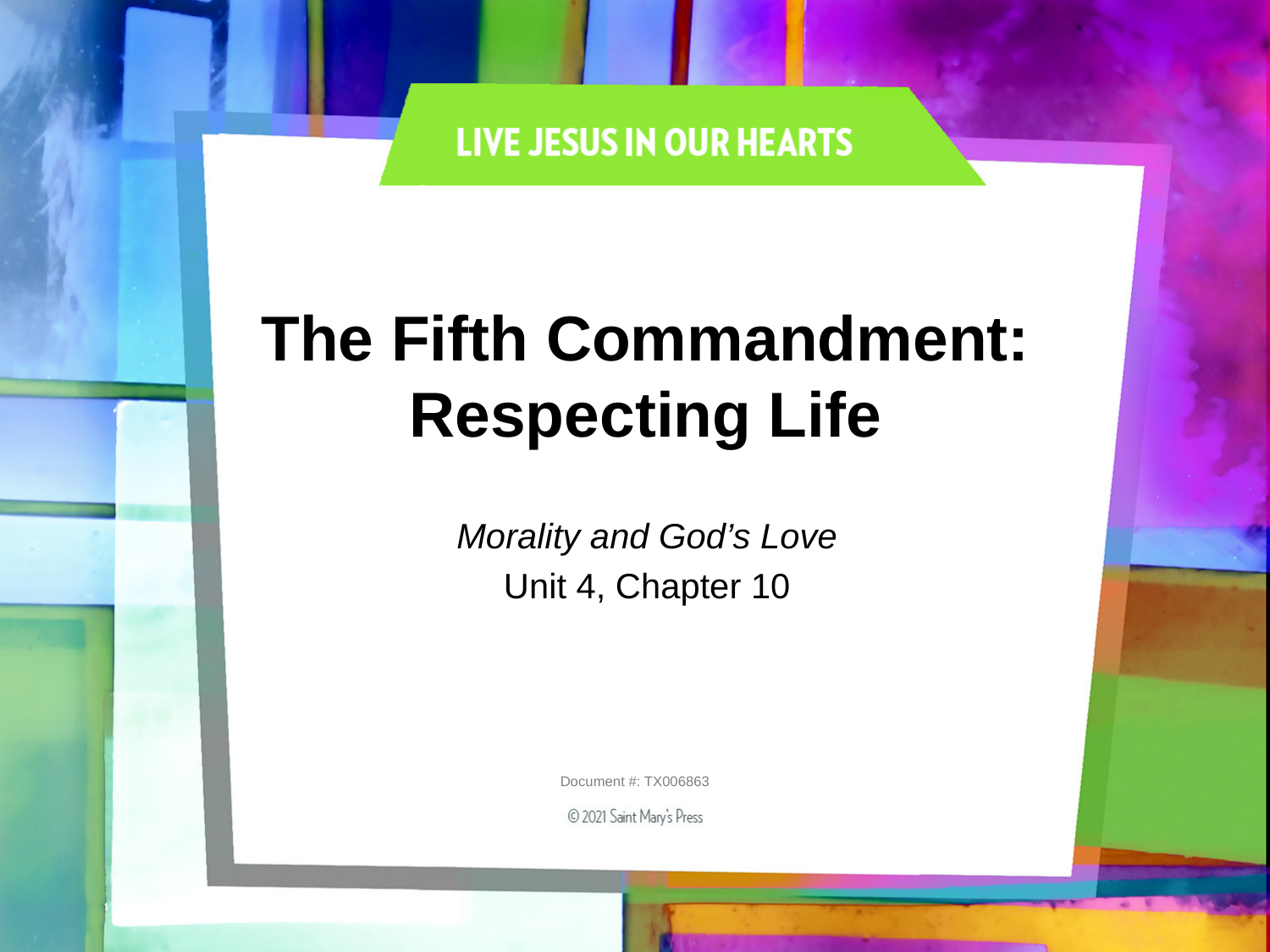

# The Fifth Commandment: Respecting Life
Morality and God’s Love
Unit 4, Chapter 10
Document #: TX006863